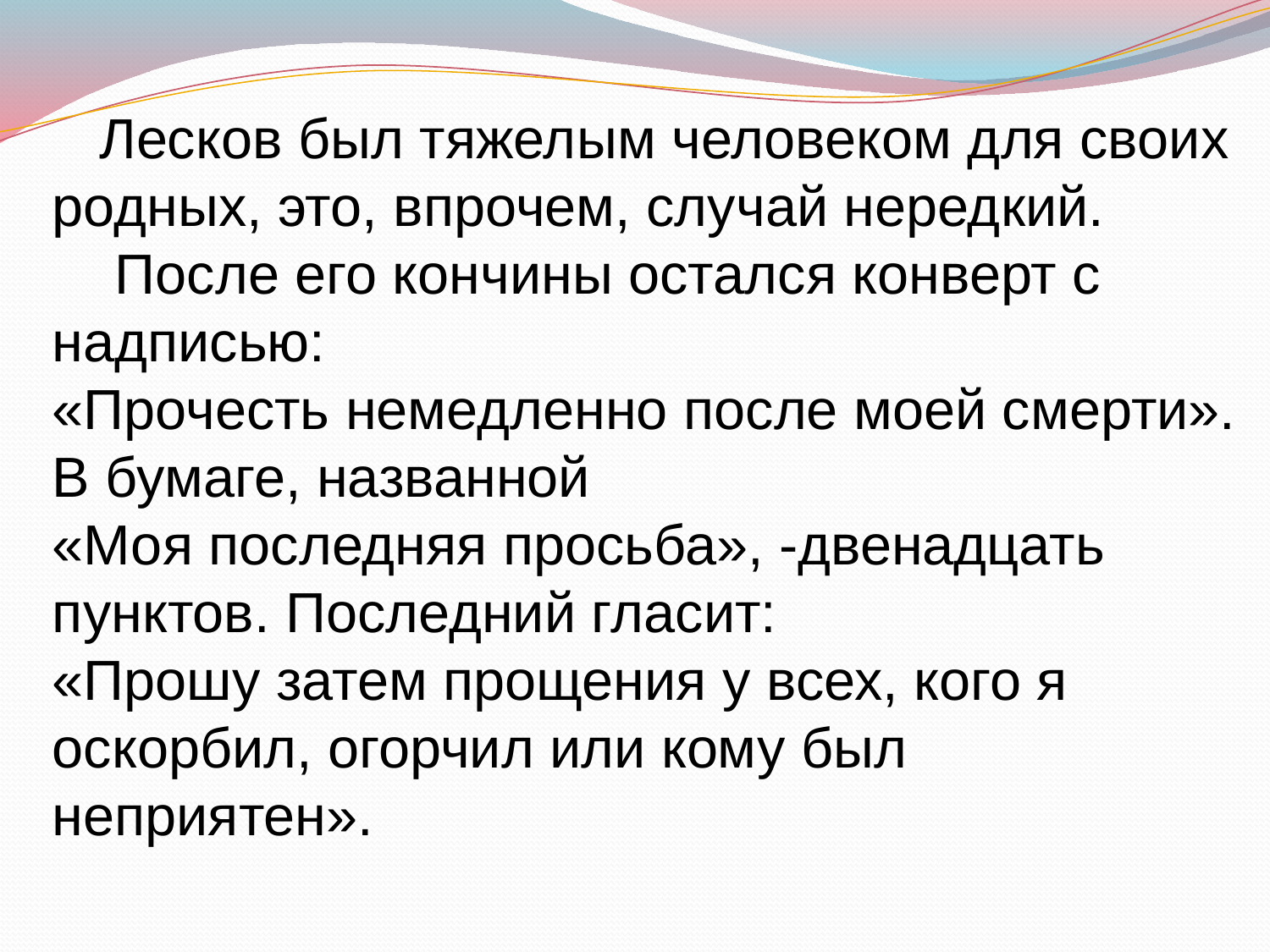

Лесков был тяжелым человеком для своих родных, это, впрочем, случай нередкий.
    После его кончины остался конверт с надписью:
«Прочесть немедленно после моей смерти». В бумаге, названной
«Моя последняя просьба», -двенадцать пунктов. Последний гласит:
«Прошу затем прощения у всех, кого я оскорбил, огорчил или кому был
неприятен».